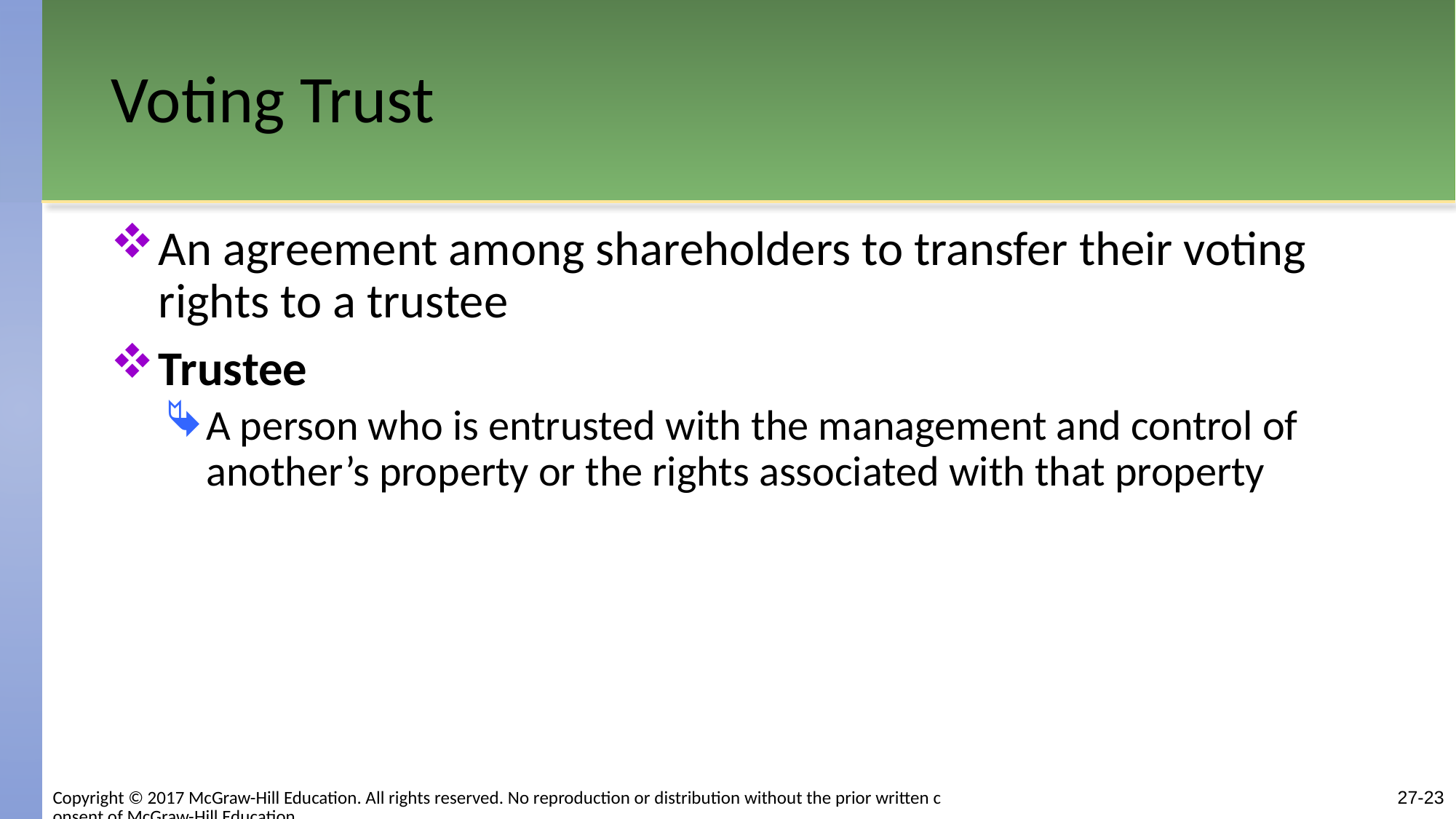

# Voting Trust
An agreement among shareholders to transfer their voting rights to a trustee
Trustee
A person who is entrusted with the management and control of another’s property or the rights associated with that property

27-23
Copyright © 2017 McGraw-Hill Education. All rights reserved. No reproduction or distribution without the prior written consent of McGraw-Hill Education.